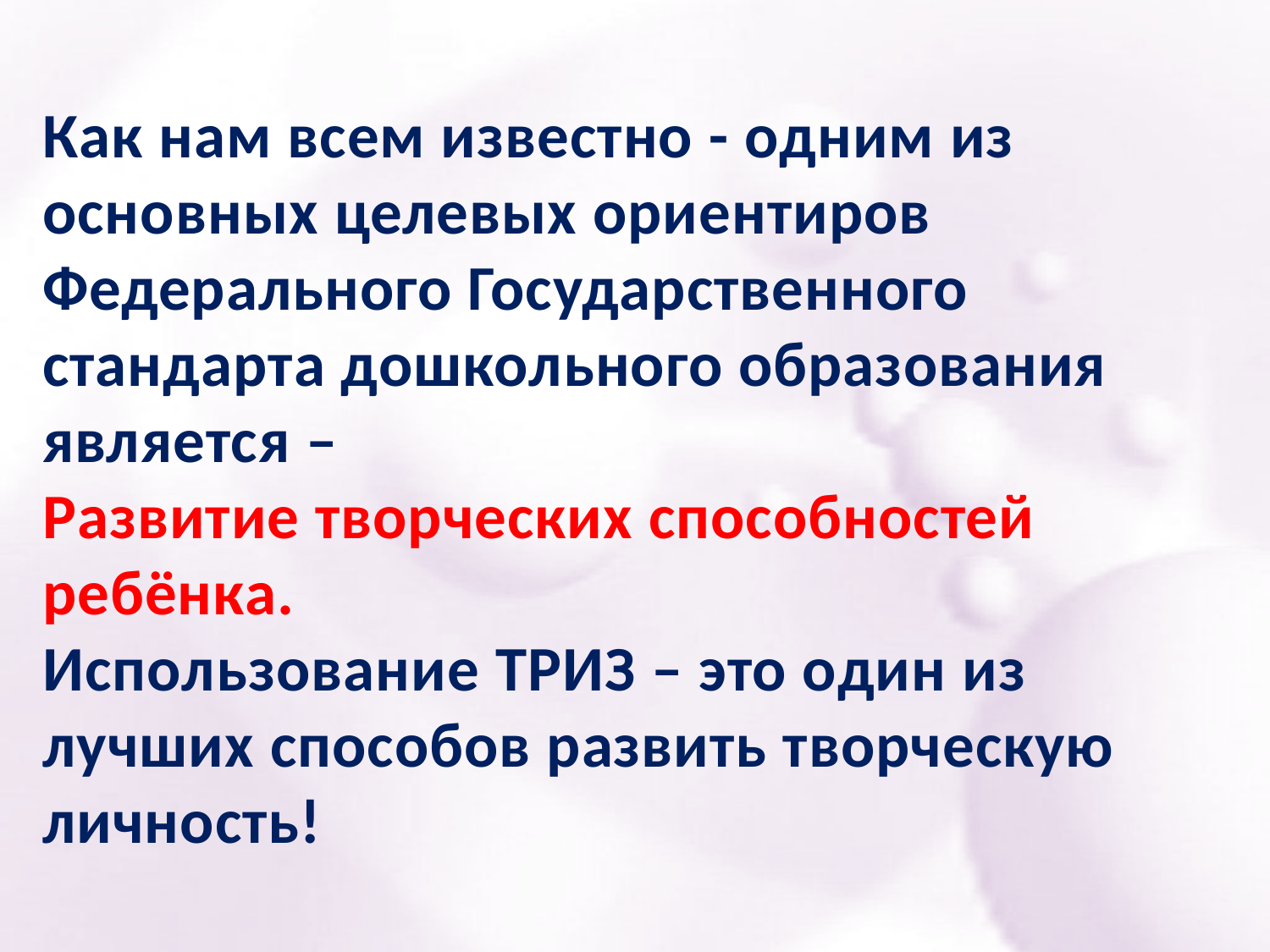

# Как нам всем известно - одним из основных целевых ориентиров Федерального Государственного стандарта дошкольного образования является – Развитие творческих способностей ребёнка. Использование ТРИЗ – это один из лучших способов развить творческую личность!